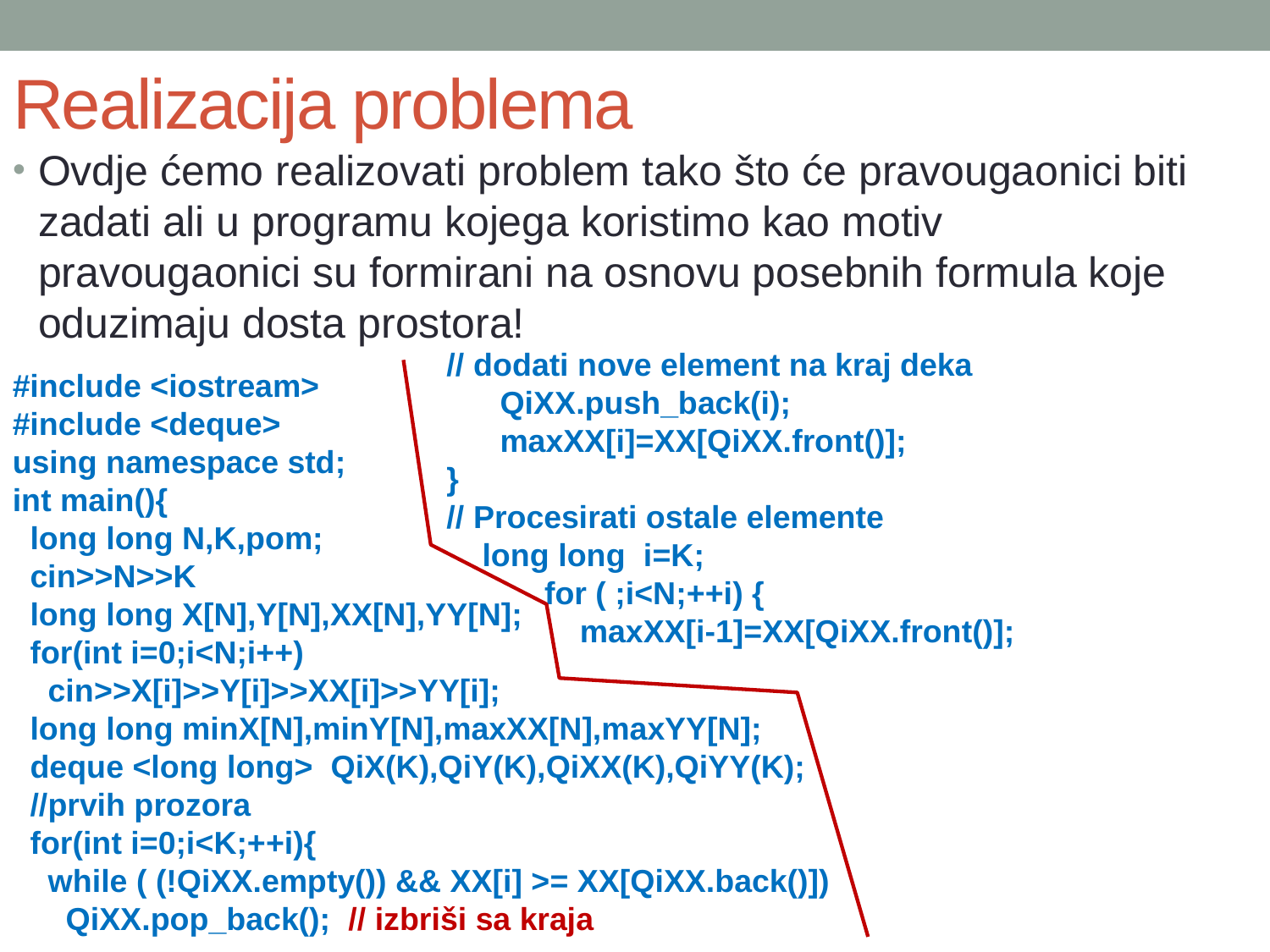

# Realizacija problema
Ovdje ćemo realizovati problem tako što će pravougaonici biti zadati ali u programu kojega koristimo kao motiv pravougaonici su formirani na osnovu posebnih formula koje oduzimaju dosta prostora!
// dodati nove element na kraj deka
      QiXX.push_back(i);
      maxXX[i]=XX[QiXX.front()];
}
// Procesirati ostale elemente
    long long  i=K;
           for ( ;i<N;++i) {
               maxXX[i-1]=XX[QiXX.front()];
#include <iostream>
#include <deque>
using namespace std;
int main(){
  long long N,K,pom;
  cin>>N>>K
  long long X[N],Y[N],XX[N],YY[N];
  for(int i=0;i<N;i++)
    cin>>X[i]>>Y[i]>>XX[i]>>YY[i];
  long long minX[N],minY[N],maxXX[N],maxYY[N];
  deque <long long>  QiX(K),QiY(K),QiXX(K),QiYY(K);
  //prvih prozora
  for(int i=0;i<K;++i){
    while ( (!QiXX.empty()) && XX[i] >= XX[QiXX.back()])
      QiXX.pop_back();  // izbriši sa kraja